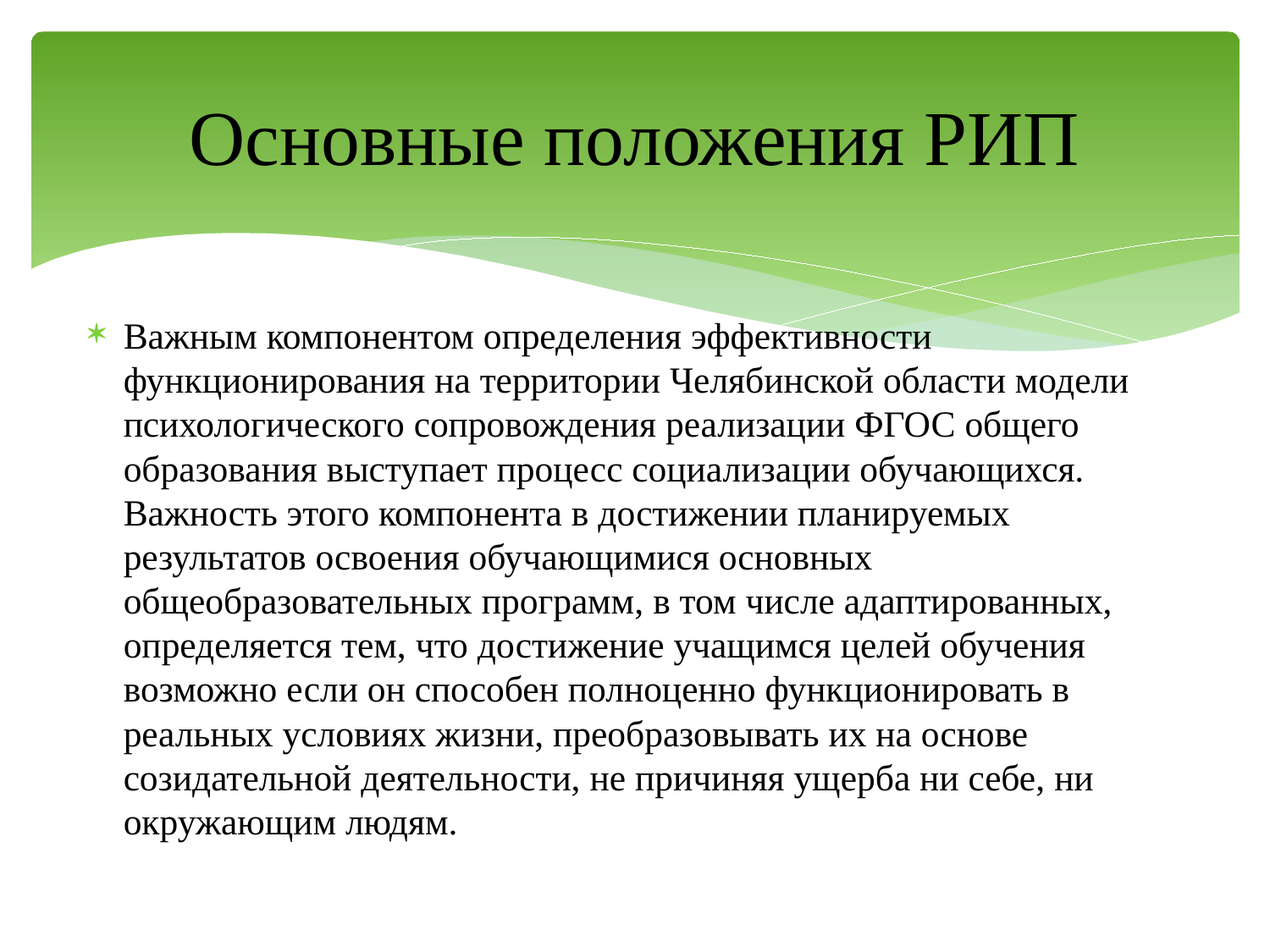

# Основные положения РИП
Важным компонентом определения эффективности функционирования на территории Челябинской области модели психологического сопровождения реализации ФГОС общего образования выступает процесс социализации обучающихся. Важность этого компонента в достижении планируемых результатов освоения обучающимися основных общеобразовательных программ, в том числе адаптированных, определяется тем, что достижение учащимся целей обучения возможно если он способен полноценно функционировать в реальных условиях жизни, преобразовывать их на основе созидательной деятельности, не причиняя ущерба ни себе, ни окружающим людям.